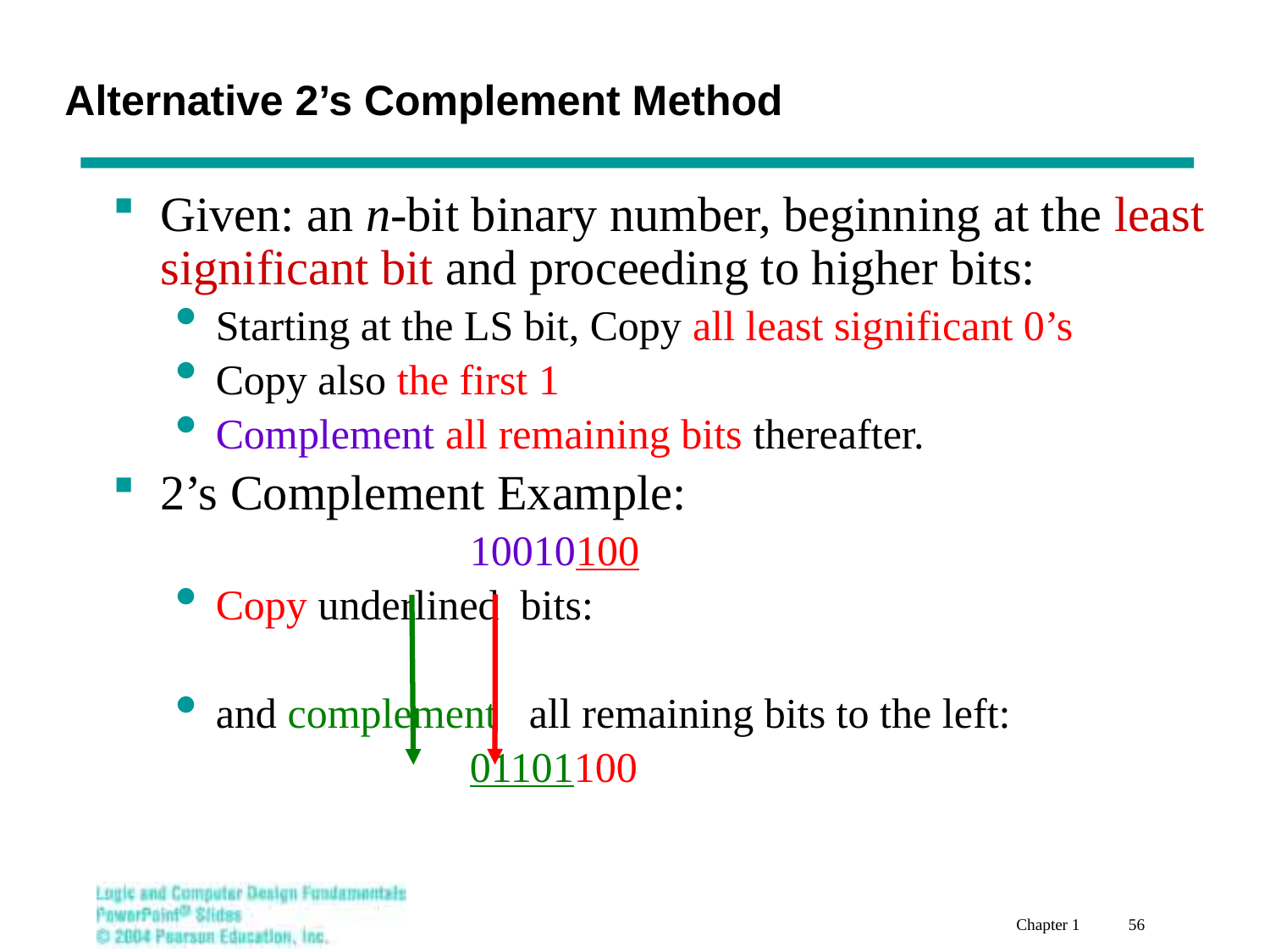

# Alternative 2’s Complement Method
Given: an n-bit binary number, beginning at the least significant bit and proceeding to higher bits:
Starting at the LS bit, Copy all least significant 0’s
Copy also the first 1
Complement all remaining bits thereafter.
2’s Complement Example:
			10010100
Copy underlined  bits:

and complement   all remaining bits to the left:
			01101100

Chapter 1            56